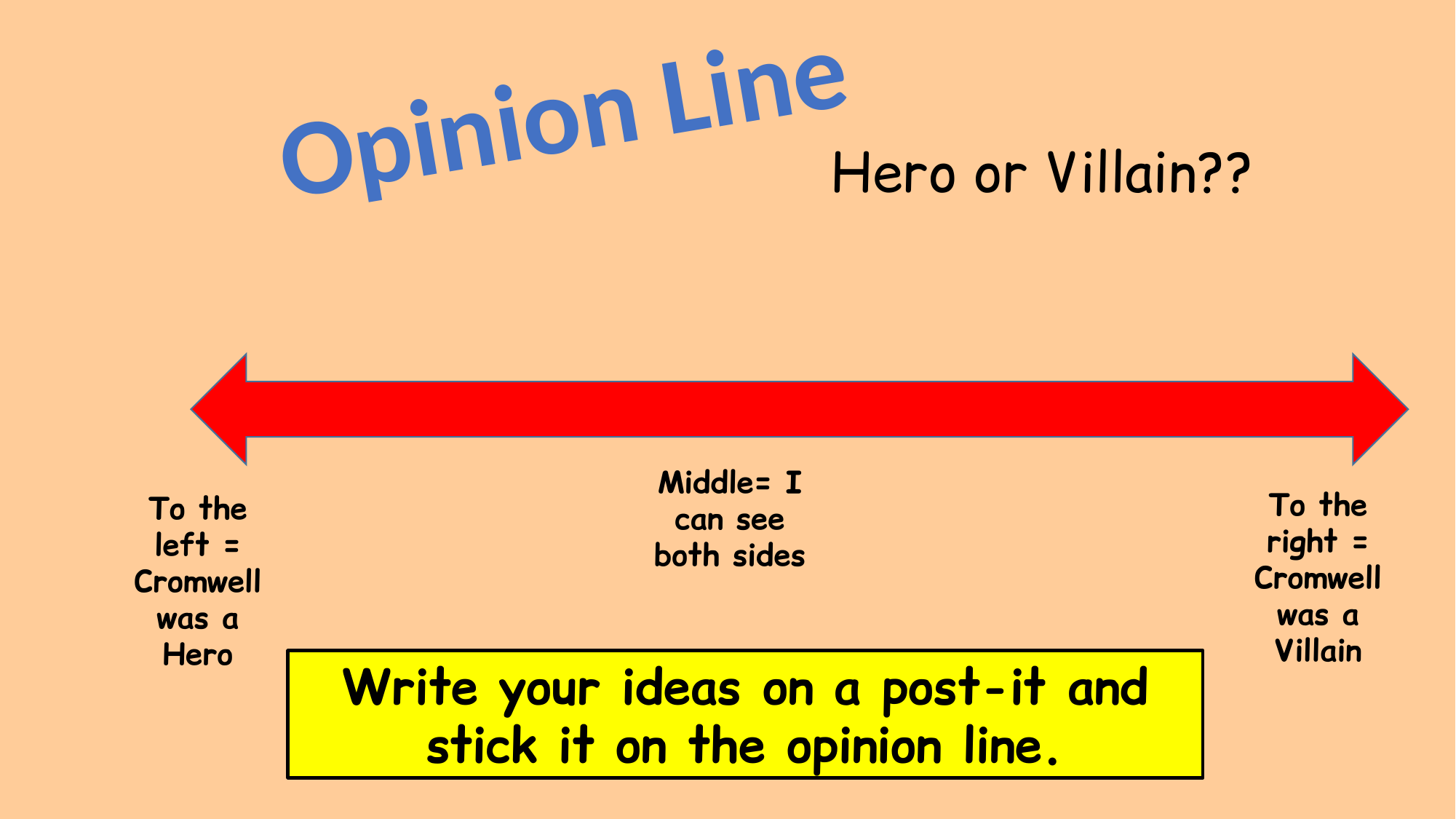

Opinion Line
Hero or Villain??

Middle= I can see both sides
To the right = Cromwell was a Villain
To the left = Cromwell was a Hero
Write your ideas on a post-it and stick it on the opinion line.